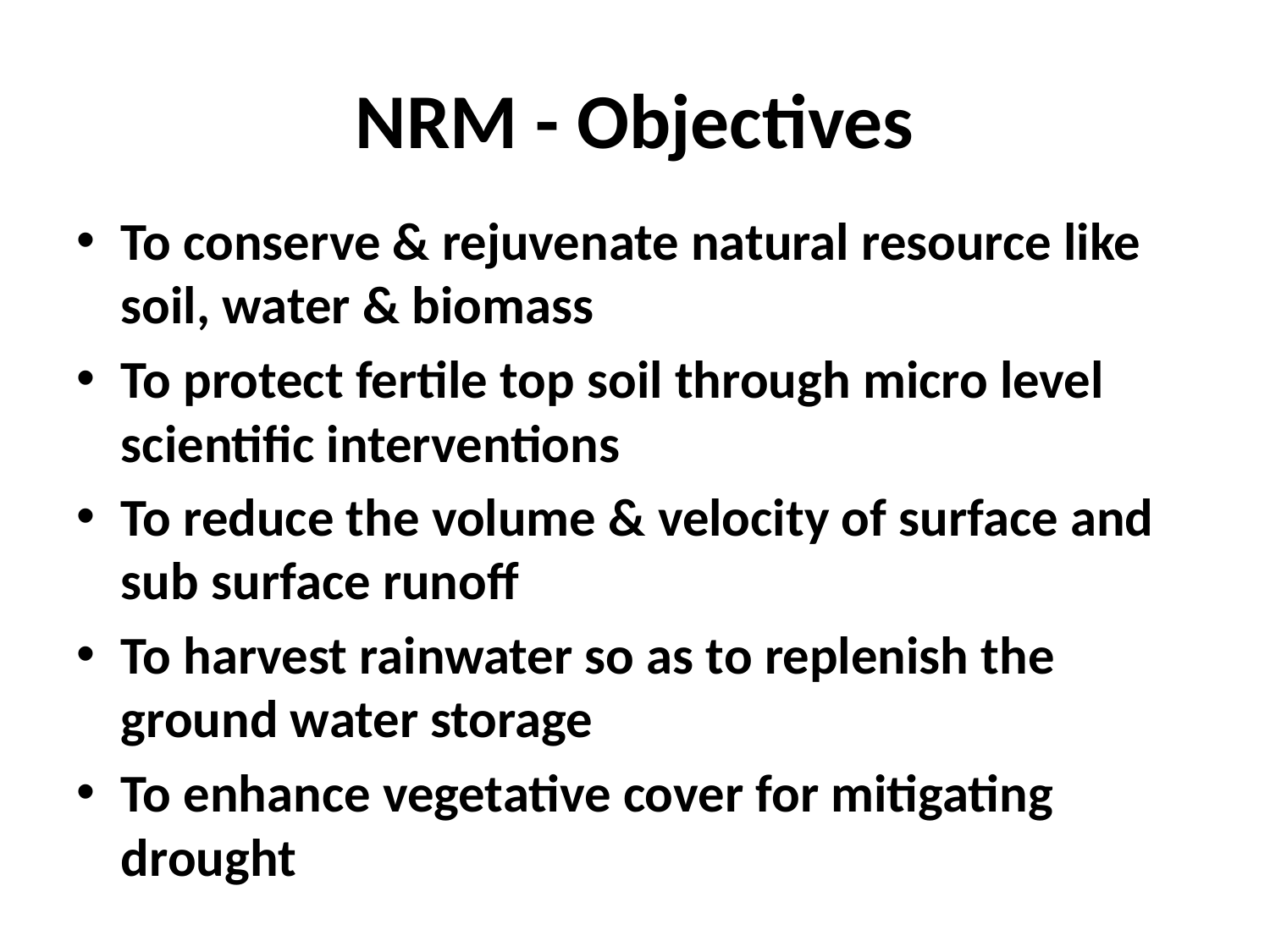

# NRM - Objectives
To conserve & rejuvenate natural resource like soil, water & biomass
To protect fertile top soil through micro level scientific interventions
To reduce the volume & velocity of surface and sub surface runoff
To harvest rainwater so as to replenish the ground water storage
To enhance vegetative cover for mitigating drought